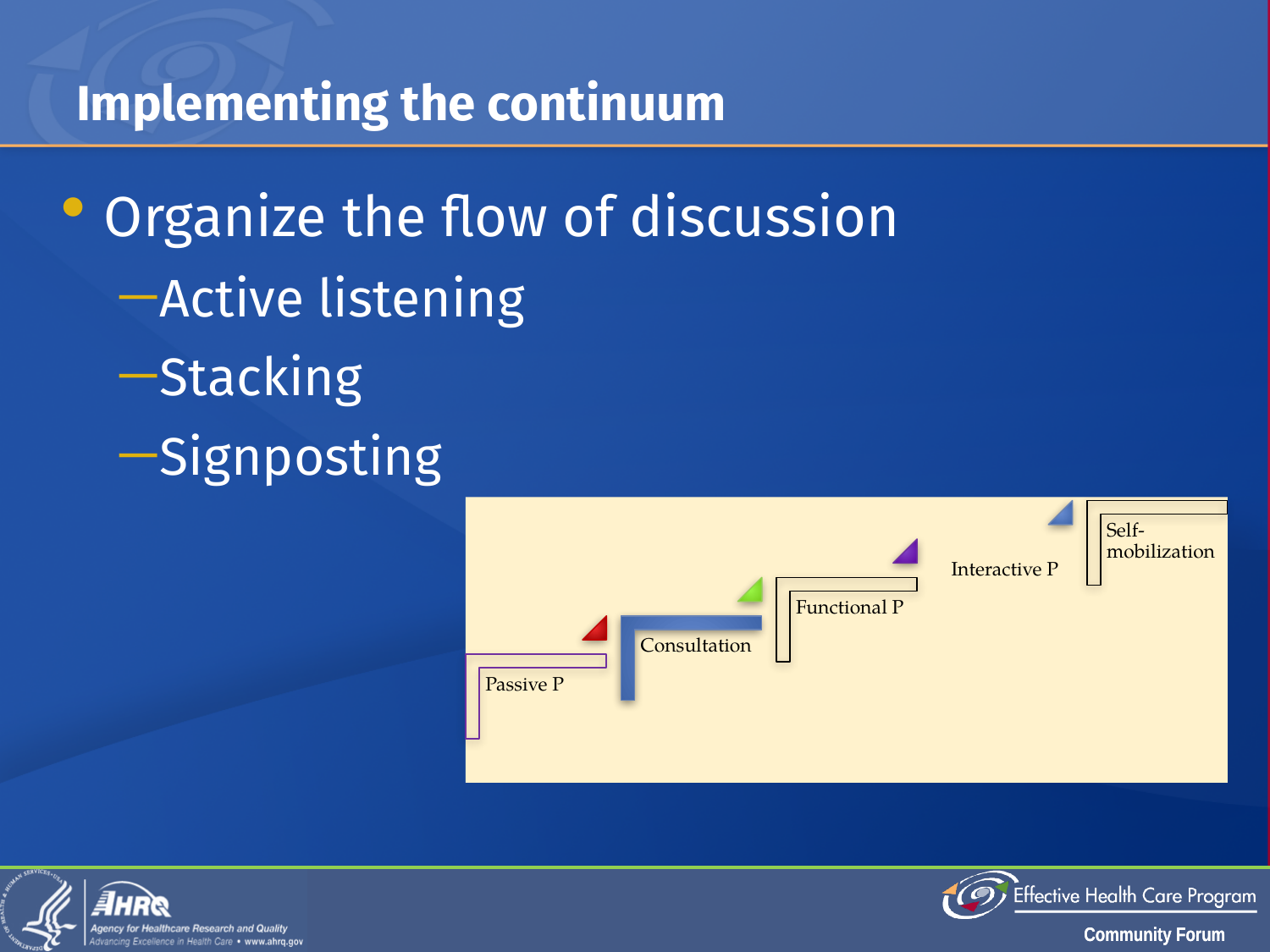

# Implementing the continuum
Organize the flow of discussion
Active listening
Stacking
Signposting

Passive P
Consultation
Functional P
Interactive P
Self-mobilization